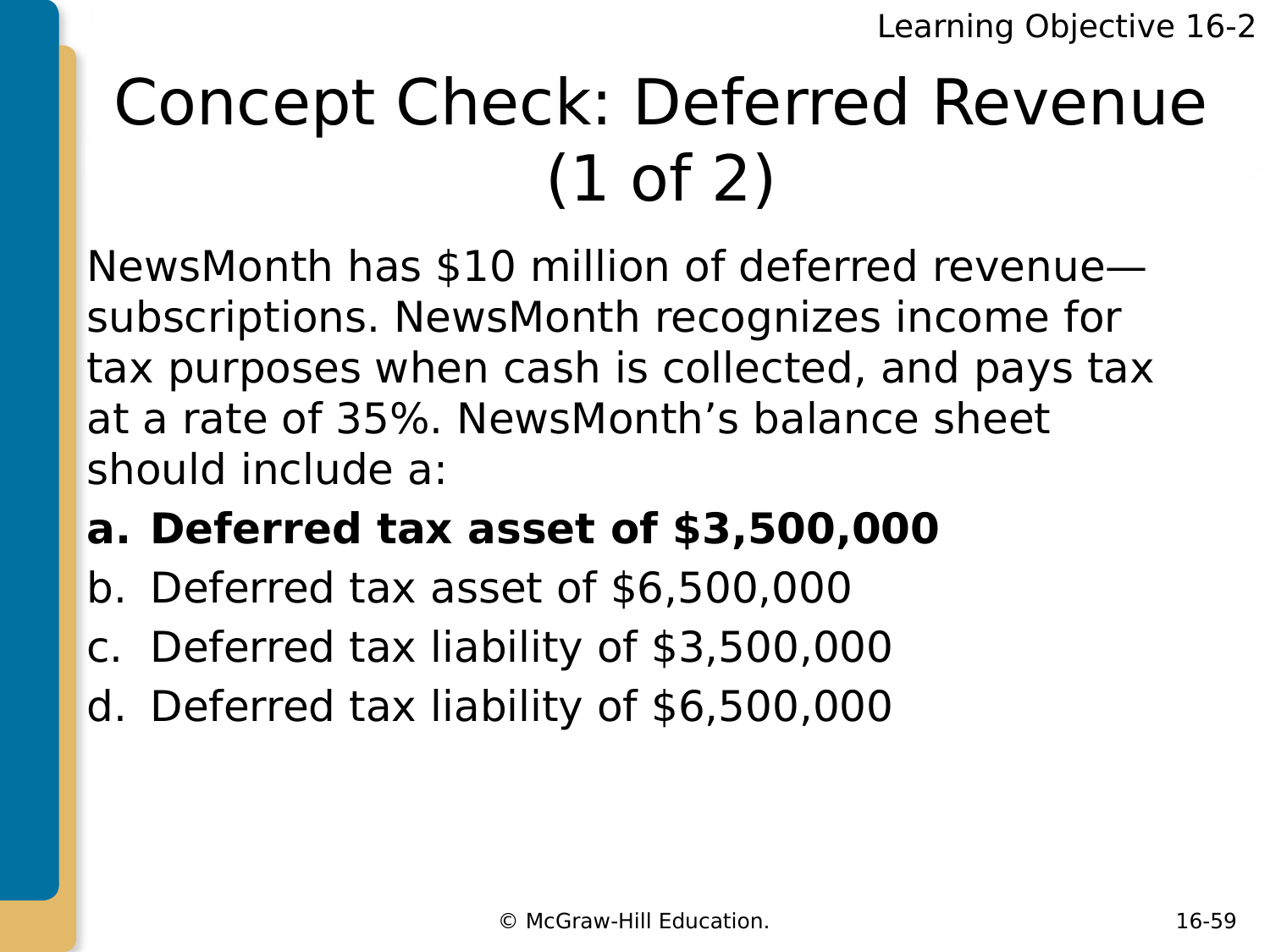

Learning Objective 16-2
# Concept Check: Deferred Revenue (1 of 2)
NewsMonth has $10 million of deferred revenue—subscriptions. NewsMonth recognizes income for tax purposes when cash is collected, and pays tax at a rate of 35%. NewsMonth’s balance sheet should include a:
Deferred tax asset of $3,500,000
Deferred tax asset of $6,500,000
Deferred tax liability of $3,500,000
Deferred tax liability of $6,500,000